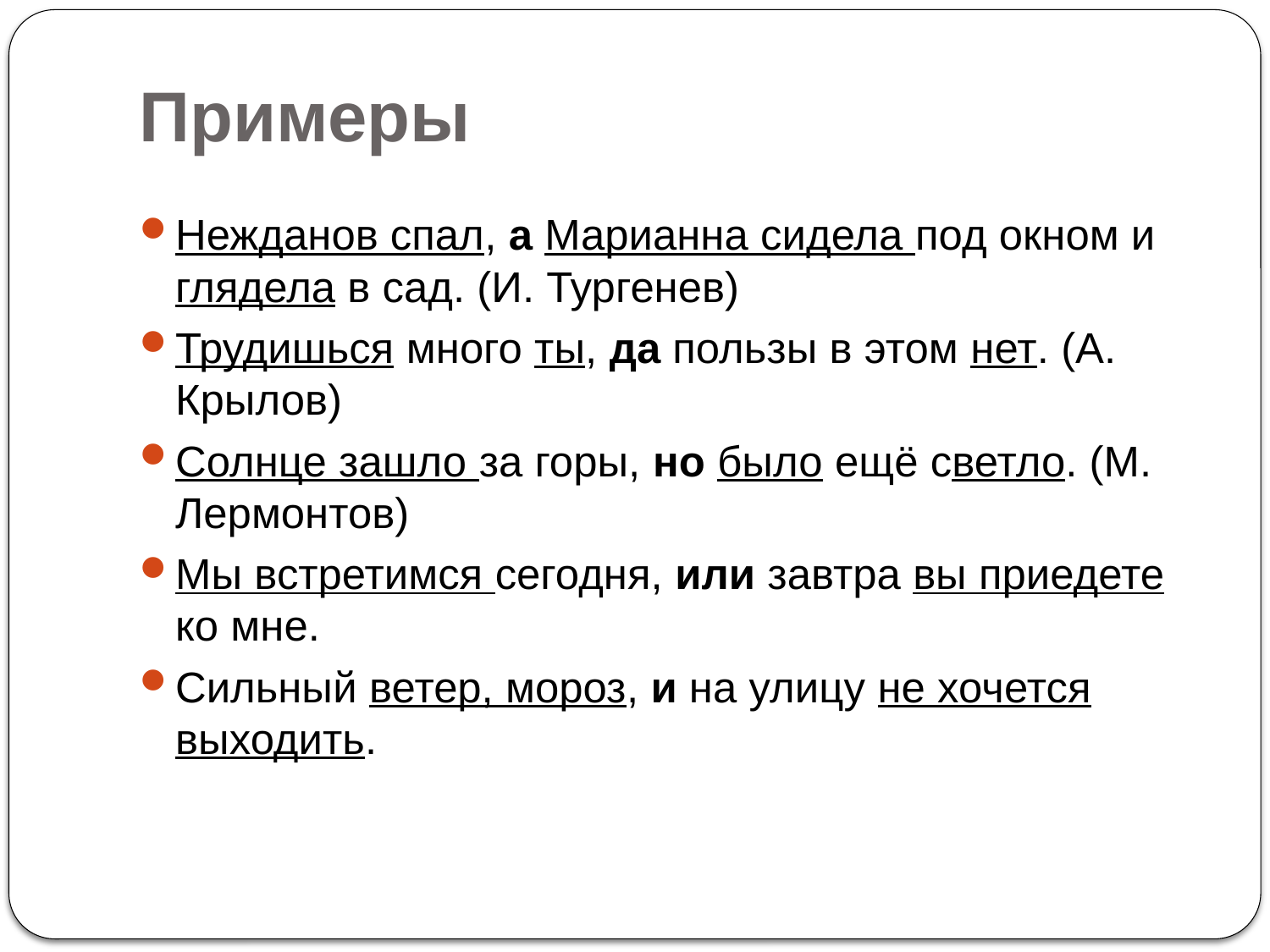

# Примеры
Нежданов спал, а Марианна сидела под окном и глядела в сад. (И. Тургенев)
Трудишься много ты, да пользы в этом нет. (А. Крылов)
Солнце зашло за горы, но было ещё светло. (М. Лермонтов)
Мы встретимся сегодня, или завтра вы приедете ко мне.
Сильный ветер, мороз, и на улицу не хочется выходить.